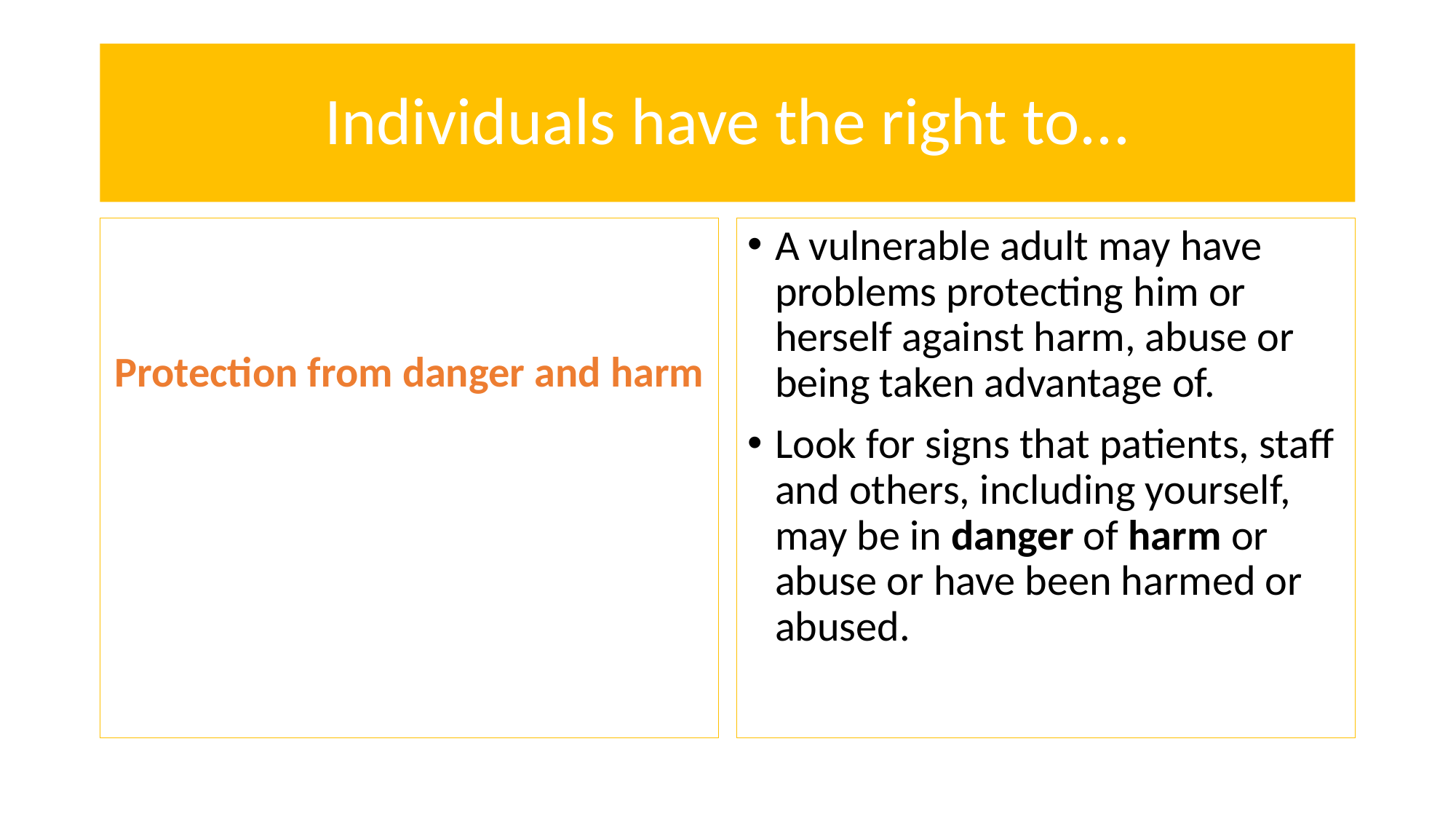

# Individuals have the right to...

Protection from danger and harm

A vulnerable adult may have problems protecting him or herself against harm, abuse or being taken advantage of.
Look for signs that patients, staff and others, including yourself, may be in danger of harm or abuse or have been harmed or abused.